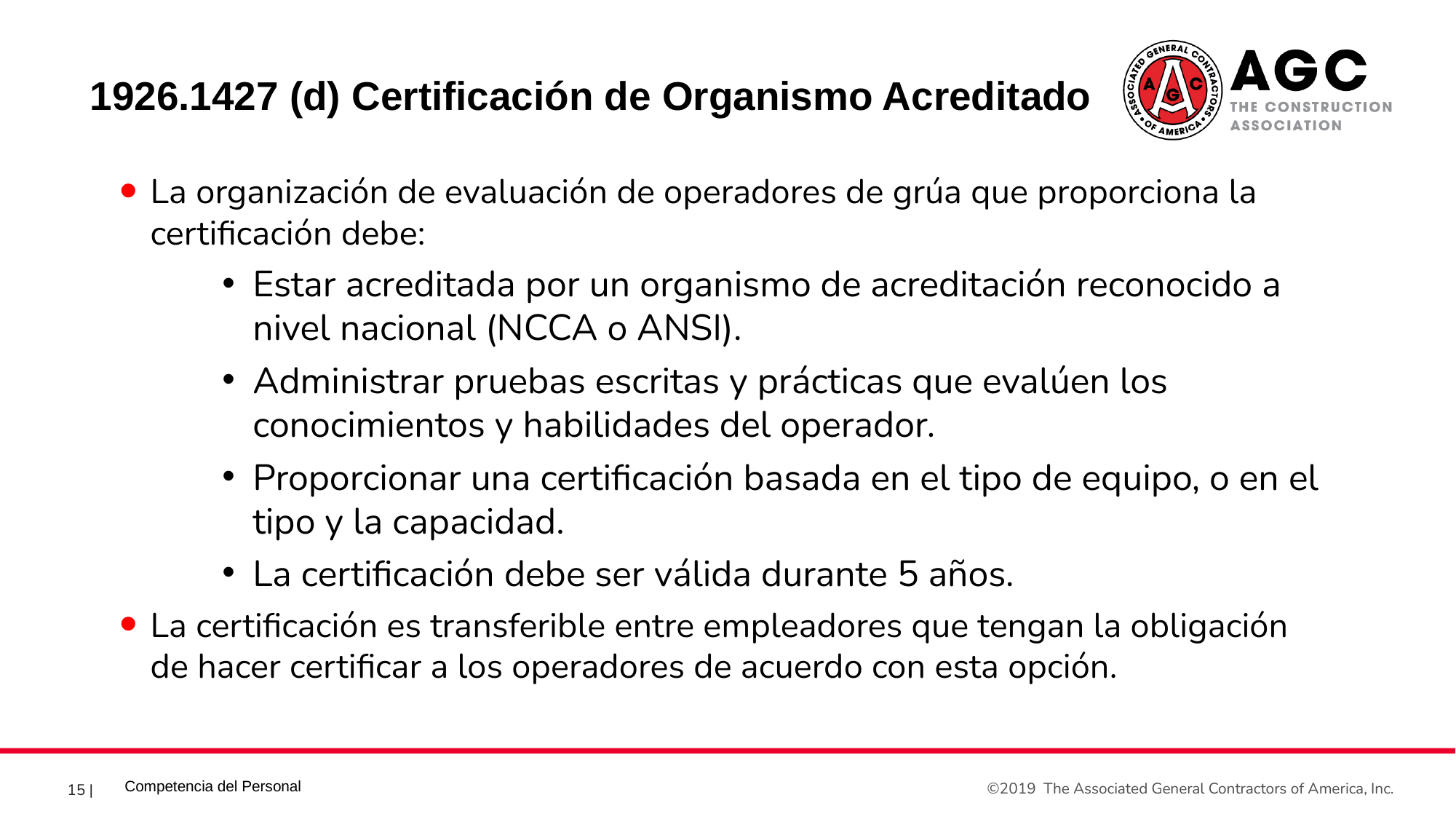

1926.1427 (d) Certificación de Organismo Acreditado
La organización de evaluación de operadores de grúa que proporciona la certificación debe:
Estar acreditada por un organismo de acreditación reconocido a nivel nacional (NCCA o ANSI).
Administrar pruebas escritas y prácticas que evalúen los conocimientos y habilidades del operador.
Proporcionar una certificación basada en el tipo de equipo, o en el tipo y la capacidad.
La certificación debe ser válida durante 5 años.
La certificación es transferible entre empleadores que tengan la obligación de hacer certificar a los operadores de acuerdo con esta opción.
Competencia del Personal